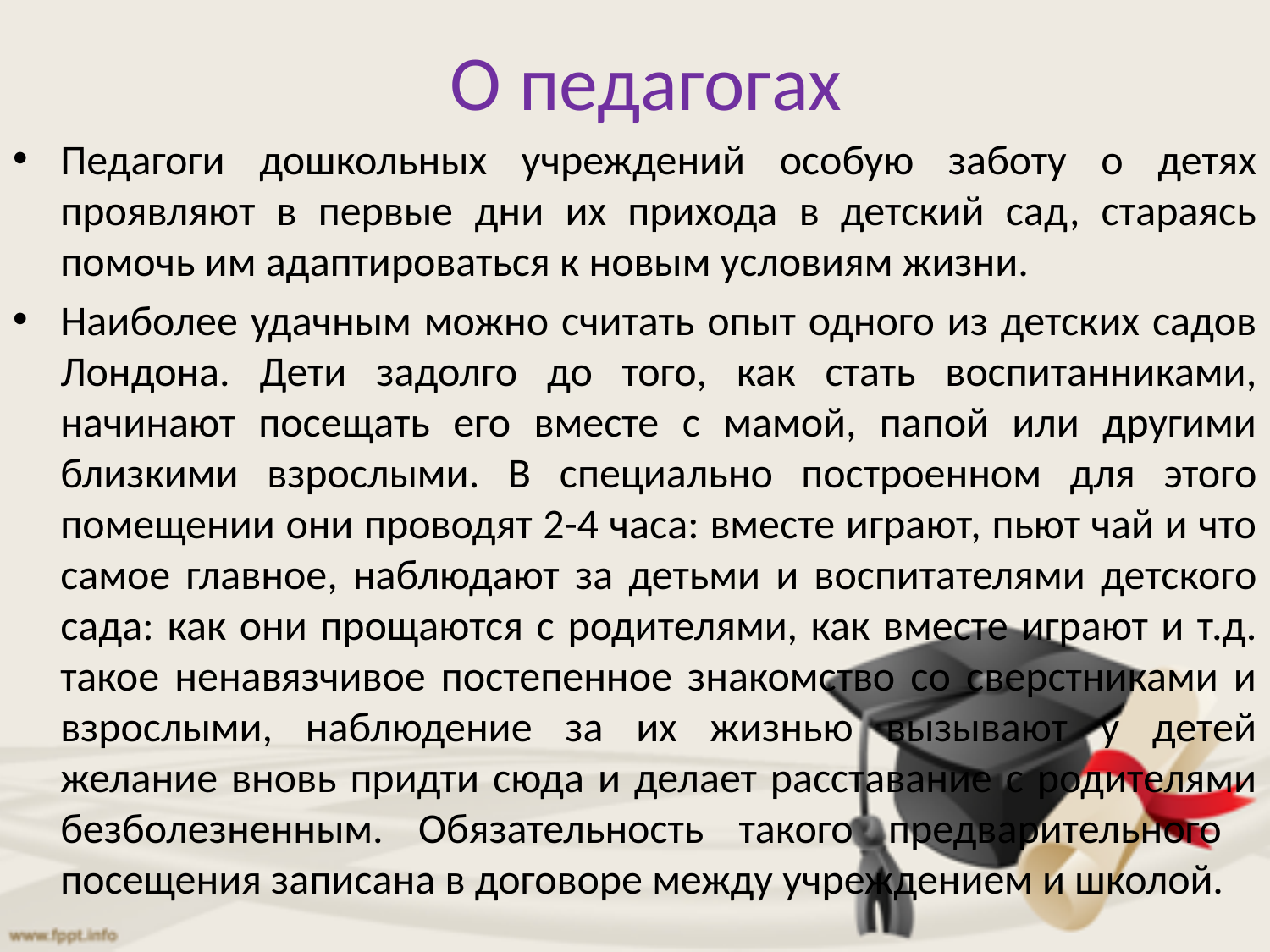

# О педагогах
Педагоги дошкольных учреждений особую заботу о детях проявляют в первые дни их прихода в детский сад, стараясь помочь им адаптироваться к новым условиям жизни.
Наиболее удачным можно считать опыт одного из детских садов Лондона. Дети задолго до того, как стать воспитанниками, начинают посещать его вместе с мамой, папой или другими близкими взрослыми. В специально построенном для этого помещении они проводят 2-4 часа: вместе играют, пьют чай и что самое главное, наблюдают за детьми и воспитателями детского сада: как они прощаются с родителями, как вместе играют и т.д. такое ненавязчивое постепенное знакомство со сверстниками и взрослыми, наблюдение за их жизнью вызывают у детей желание вновь придти сюда и делает расставание с родителями безболезненным. Обязательность такого предварительного  посещения записана в договоре между учреждением и школой.